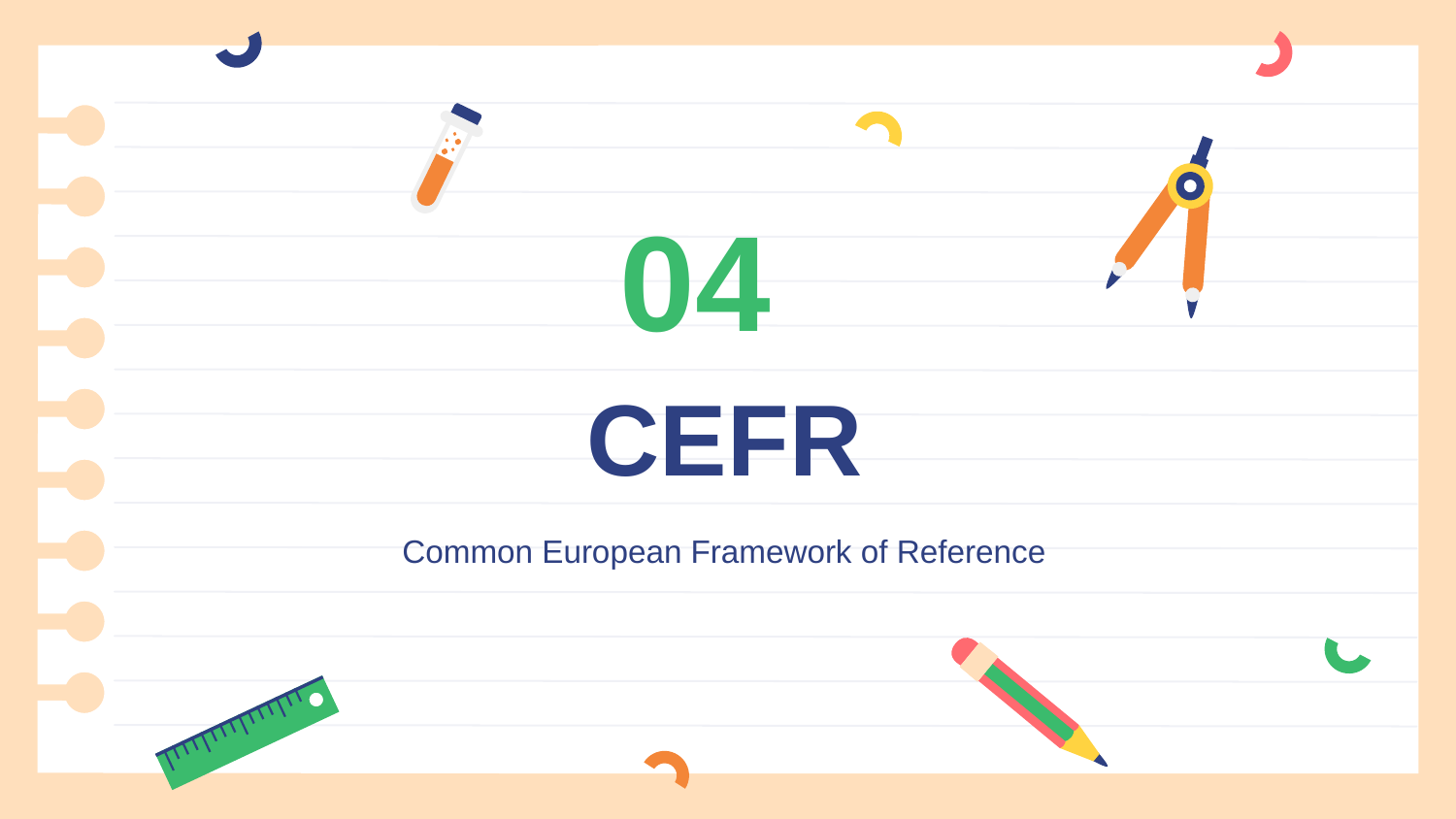

04
# CEFR
Common European Framework of Reference